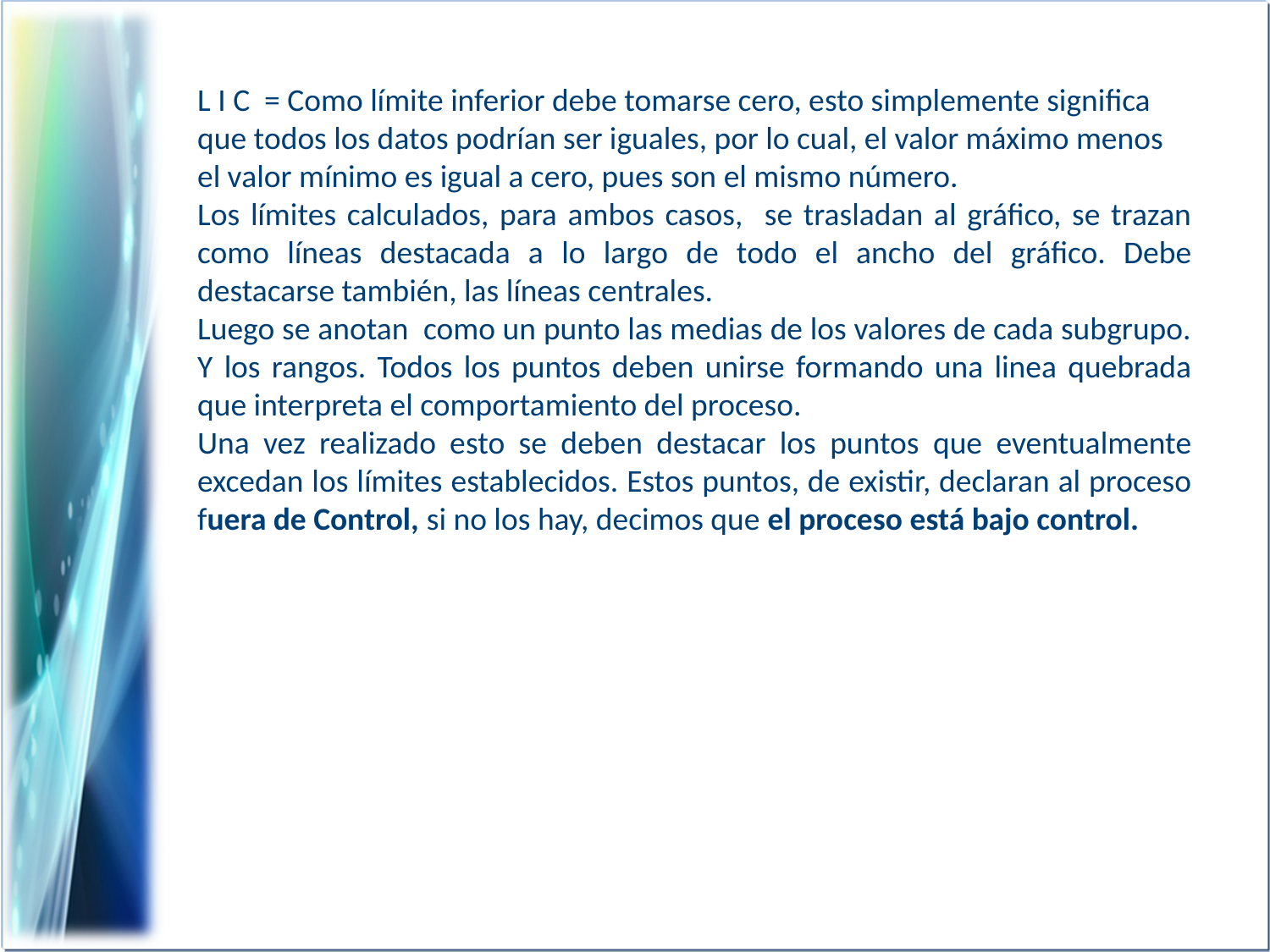

L I C  = Como límite inferior debe tomarse cero, esto simplemente significa que todos los datos podrían ser iguales, por lo cual, el valor máximo menos el valor mínimo es igual a cero, pues son el mismo número.
Los límites calculados, para ambos casos,  se trasladan al gráfico, se trazan como líneas destacada a lo largo de todo el ancho del gráfico. Debe destacarse también, las líneas centrales.
Luego se anotan  como un punto las medias de los valores de cada subgrupo. Y los rangos. Todos los puntos deben unirse formando una linea quebrada que interpreta el comportamiento del proceso.
Una vez realizado esto se deben destacar los puntos que eventualmente excedan los límites establecidos. Estos puntos, de existir, declaran al proceso fuera de Control, si no los hay, decimos que el proceso está bajo control.